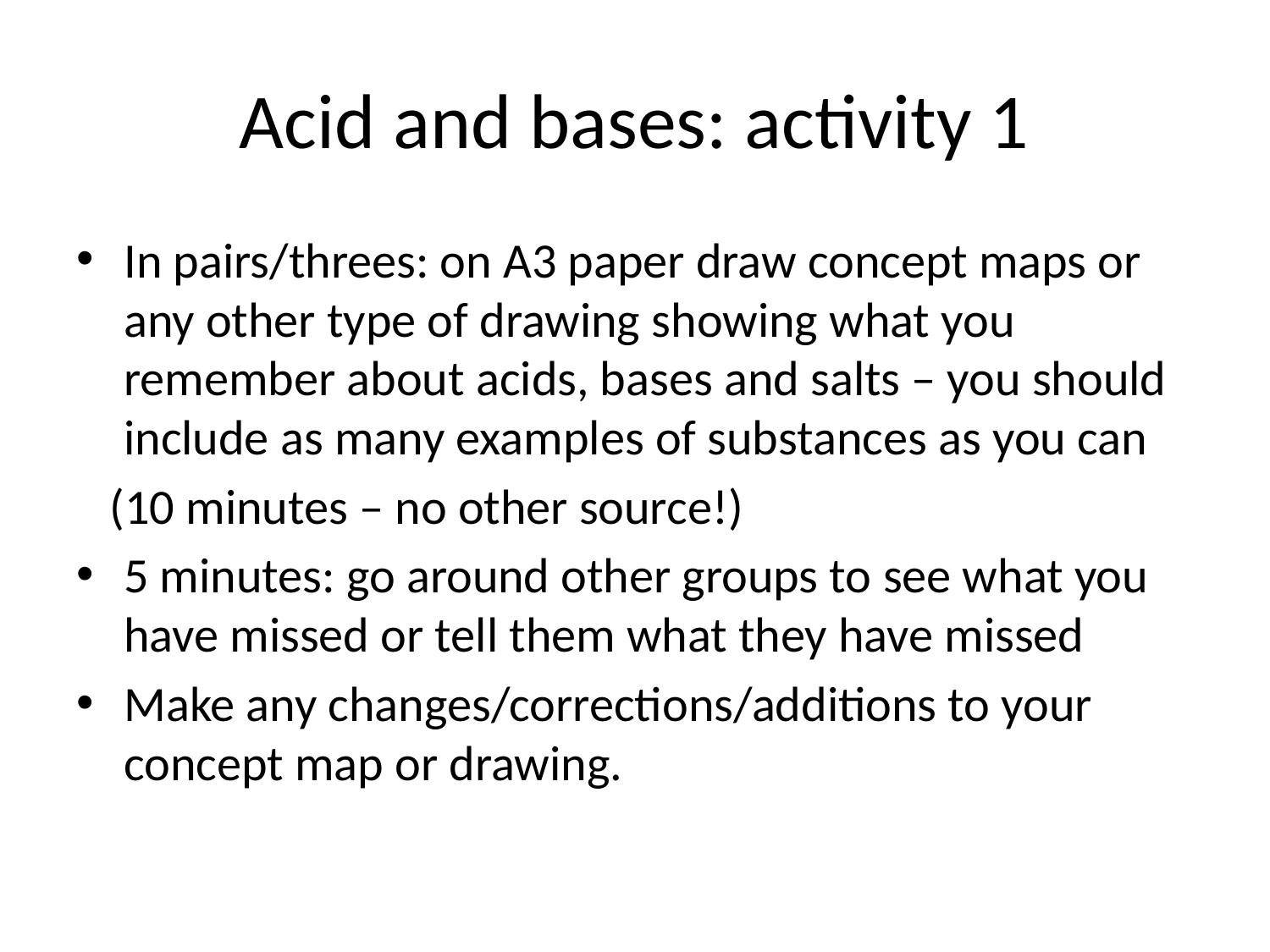

# Acid and bases: activity 1
In pairs/threes: on A3 paper draw concept maps or any other type of drawing showing what you remember about acids, bases and salts – you should include as many examples of substances as you can
   (10 minutes – no other source!)
5 minutes: go around other groups to see what you have missed or tell them what they have missed
Make any changes/corrections/additions to your concept map or drawing.